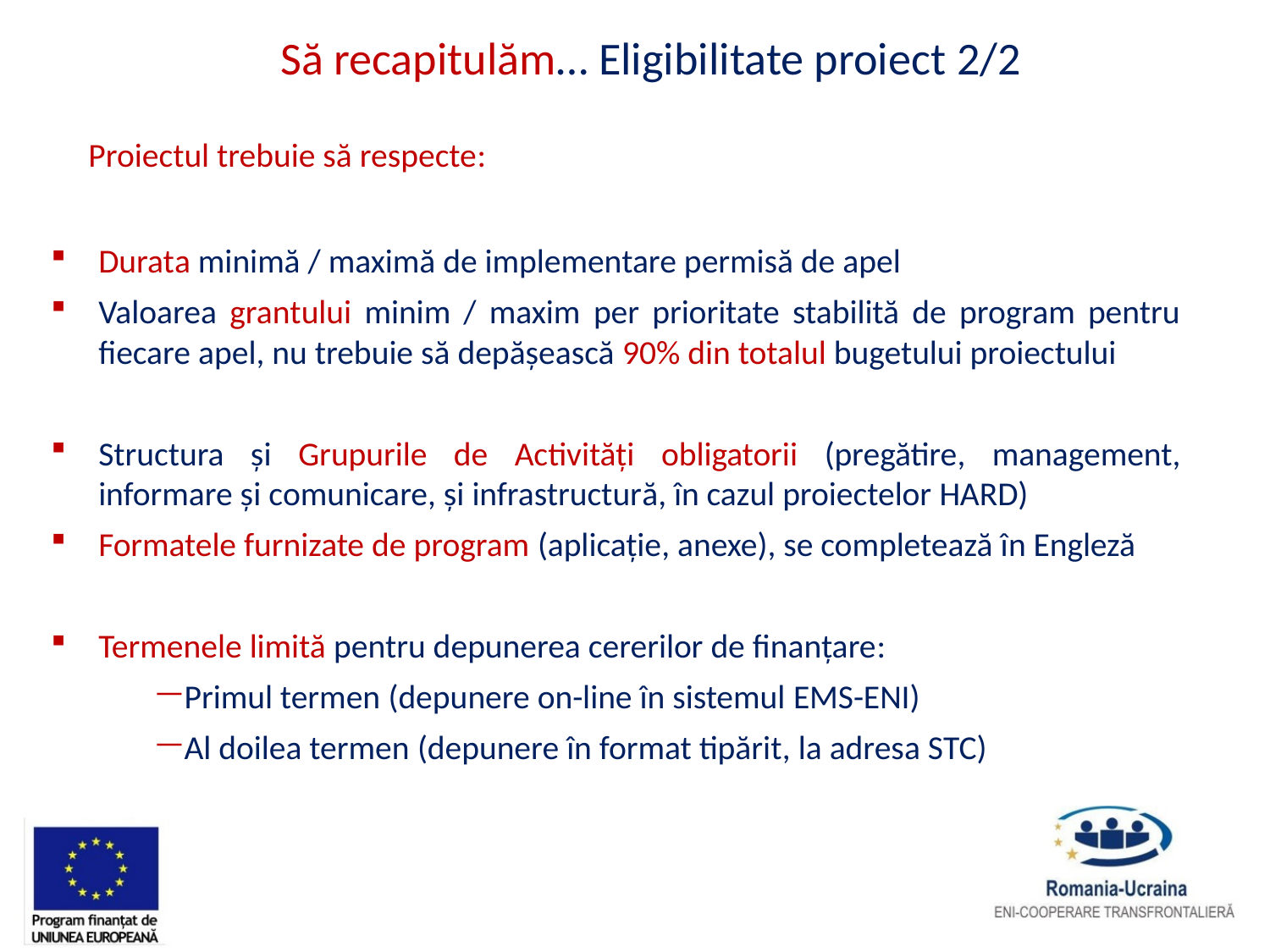

Proiectul trebuie să respecte:

Să recapitulăm… Eligibilitate proiect 2/2
Durata minimă / maximă de implementare permisă de apel
Valoarea grantului minim / maxim per prioritate stabilită de program pentru fiecare apel, nu trebuie să depășească 90% din totalul bugetului proiectului

Structura și Grupurile de Activități obligatorii (pregătire, management, informare și comunicare, și infrastructură, în cazul proiectelor HARD)
Formatele furnizate de program (aplicație, anexe), se completează în Engleză

Termenele limită pentru depunerea cererilor de finanțare:
Primul termen (depunere on-line în sistemul EMS-ENI)
Al doilea termen (depunere în format tipărit, la adresa STC)